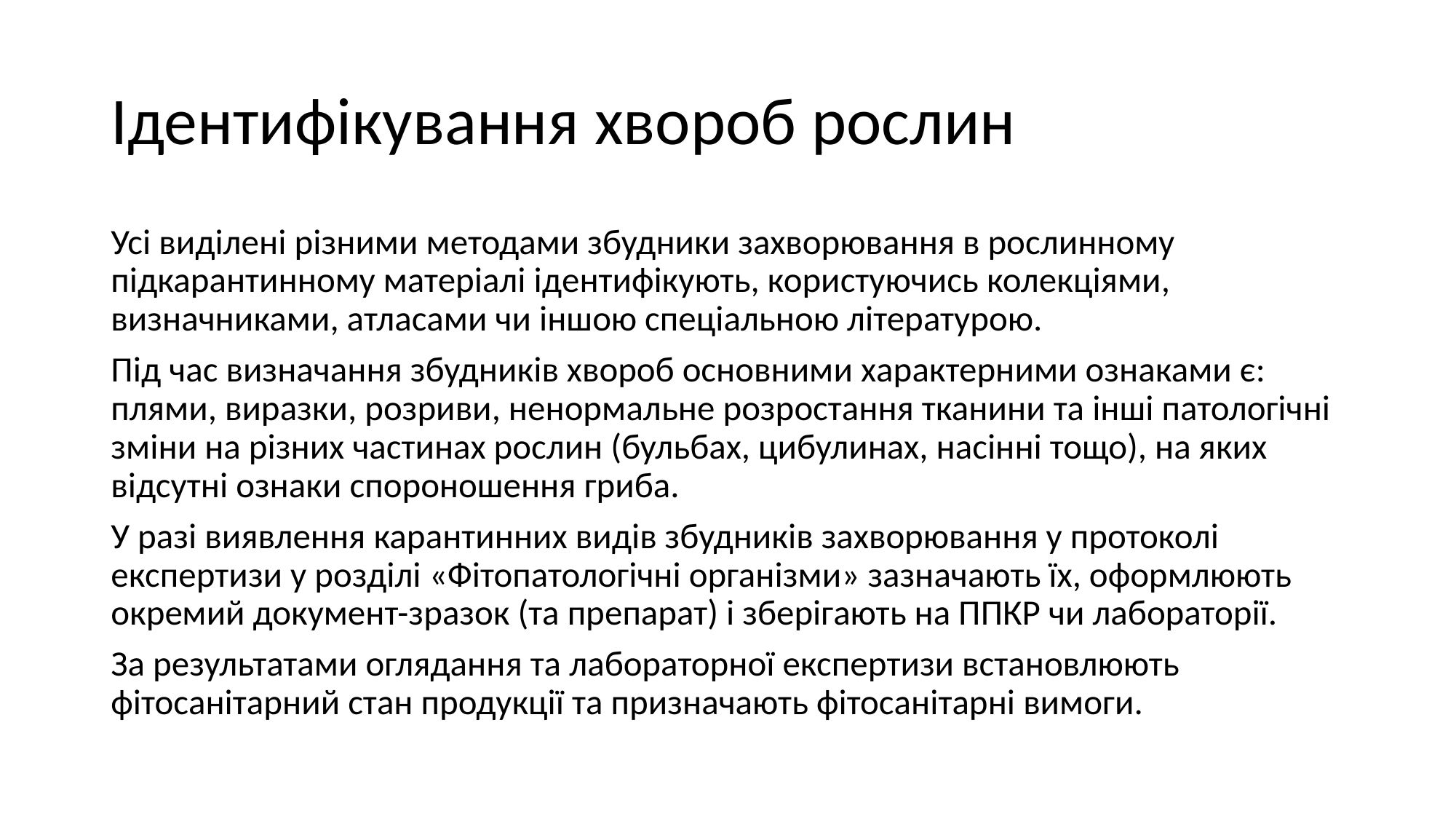

# Ідентифікування хвороб рослин
Усі виділені різними методами збудники захворювання в рослинному підкарантинному матеріалі ідентифікують, користуючись колекціями, визначниками, атласами чи іншою спеціальною літературою.
Під час визначання збудників хвороб основними характерними ознаками є: плями, виразки, розриви, ненормальне розростання тканини та інші патологічні зміни на різних частинах рослин (бульбах, цибулинах, насінні тощо), на яких відсутні ознаки спороношення гриба.
У разі виявлення карантинних видів збудників захворювання у протоколі експертизи у розділі «Фітопатологічні організми» зазначають їх, оформлюють окремий документ-зразок (та препарат) і зберігають на ППКР чи лабораторії.
За результатами оглядання та лабораторної експертизи встановлюють фітосанітарний стан продукції та призначають фітосанітарні вимоги.